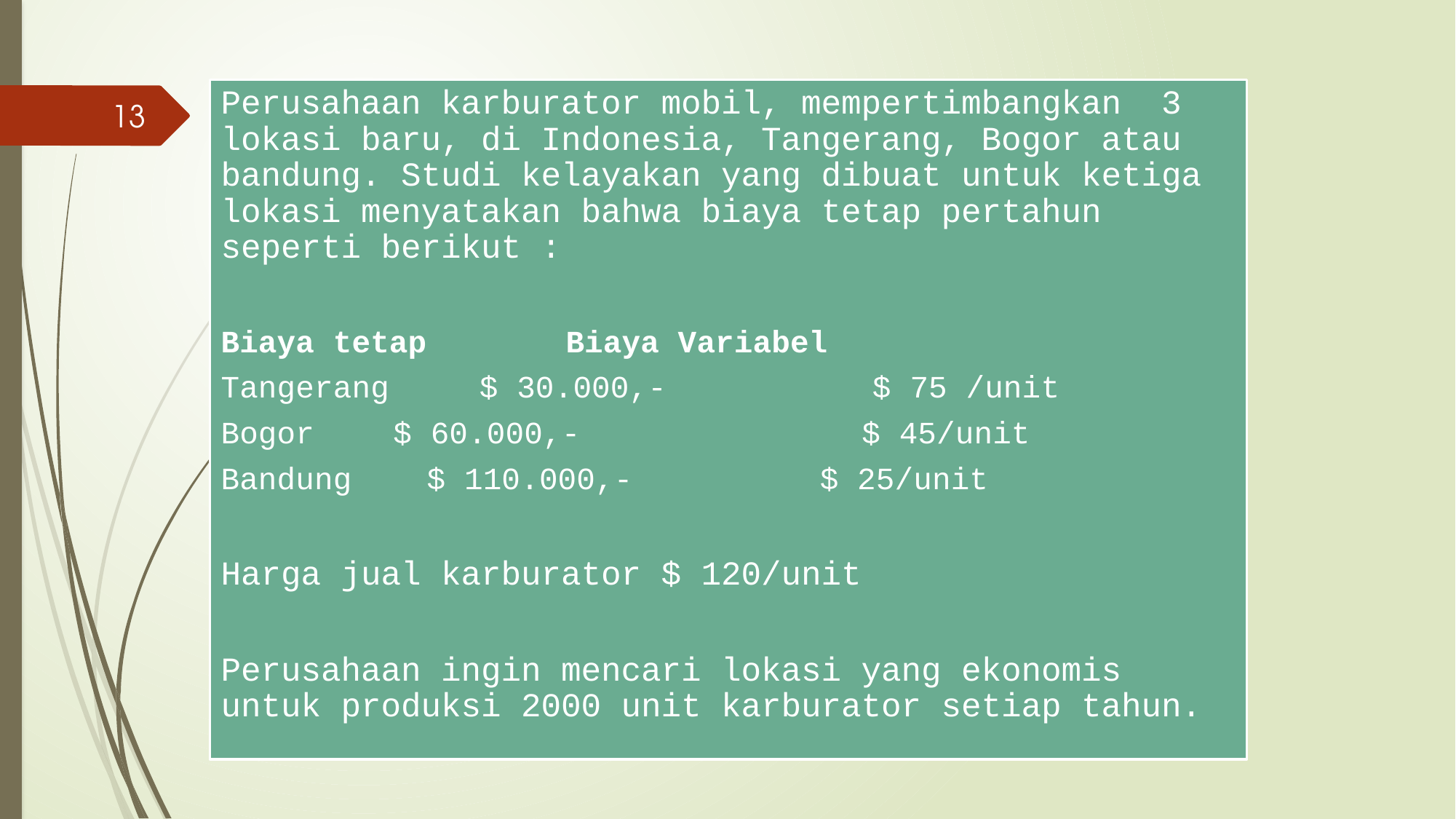

Perusahaan karburator mobil, mempertimbangkan  3 lokasi baru, di Indonesia, Tangerang, Bogor atau bandung. Studi kelayakan yang dibuat untuk ketiga lokasi menyatakan bahwa biaya tetap pertahun seperti berikut :

Biaya tetap	 							Biaya Variabel
Tangerang 	$ 30.000,-           $ 75 /unit
Bogor			$ 60.000,-		  		  $ 45/unit
Bandung    $ 110.000,-          $ 25/unit

Harga jual karburator $ 120/unit

Perusahaan ingin mencari lokasi yang ekonomis untuk produksi 2000 unit karburator setiap tahun.
13